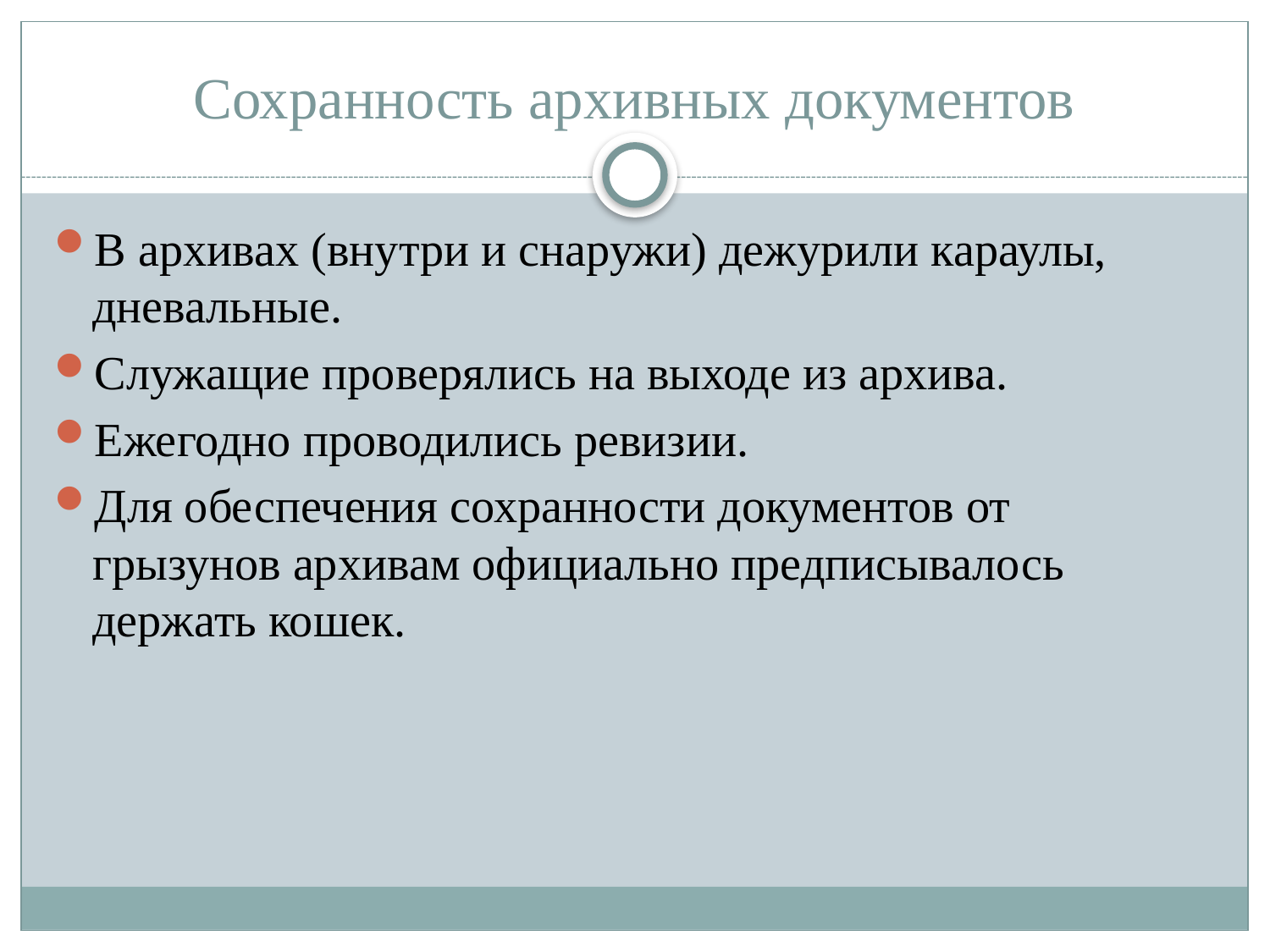

# Сохранность архивных документов
В архивах (внутри и снаружи) дежурили караулы, дневальные.
Служащие проверялись на выходе из архива.
Ежегодно проводились ревизии.
Для обеспечения сохранности документов от грызунов архивам официально предписывалось держать кошек.